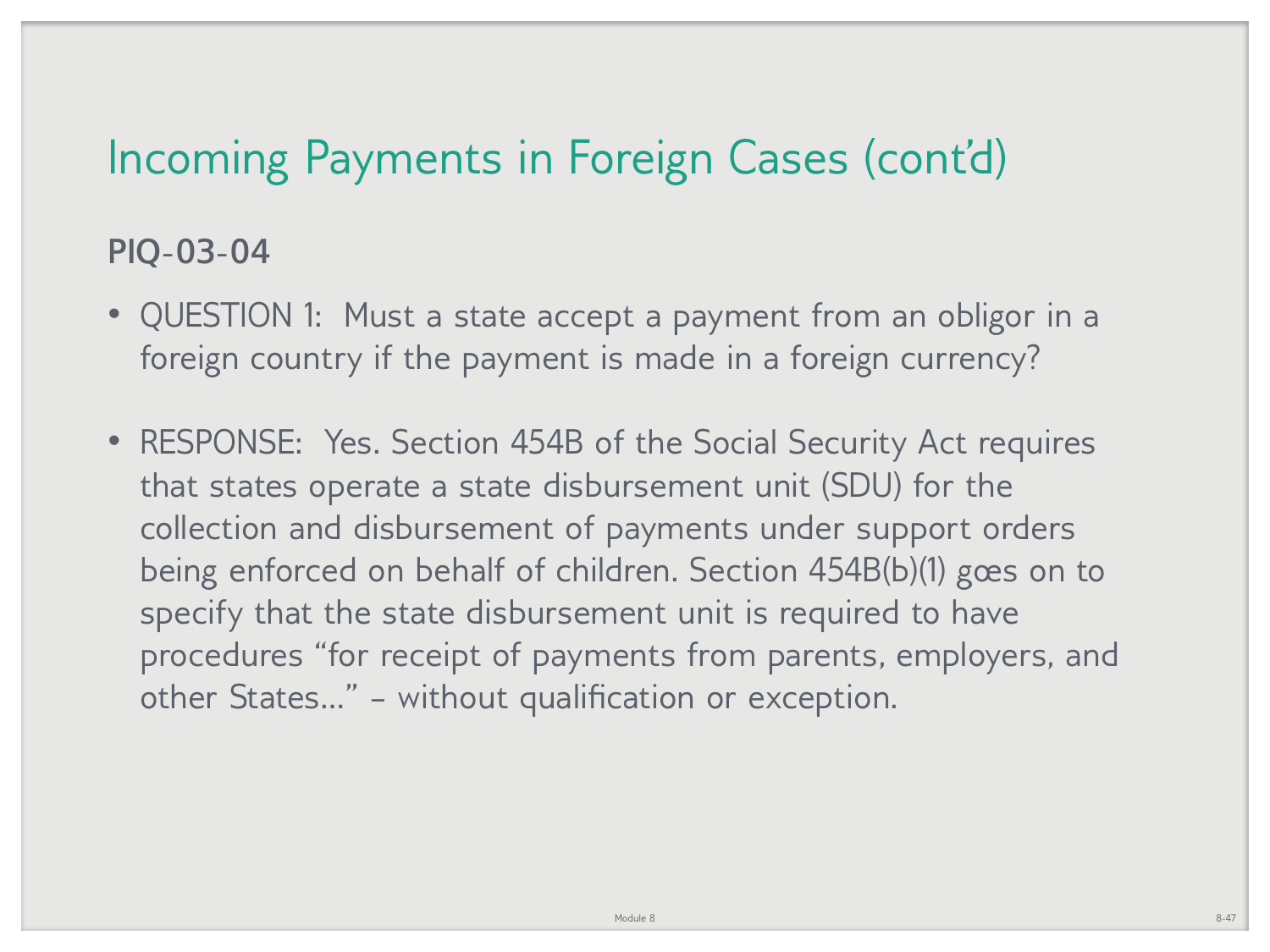

# Incoming Payments in Foreign Cases (cont’d)
PIQ-03-04
QUESTION 1:  Must a state accept a payment from an obligor in a foreign country if the payment is made in a foreign currency?
RESPONSE:  Yes. Section 454B of the Social Security Act requires that states operate a state disbursement unit (SDU) for the collection and disbursement of payments under support orders being enforced on behalf of children. Section 454B(b)(1) goes on to specify that the state disbursement unit is required to have procedures “for receipt of payments from parents, employers, and other States…” – without qualification or exception.
Module 8
8-47